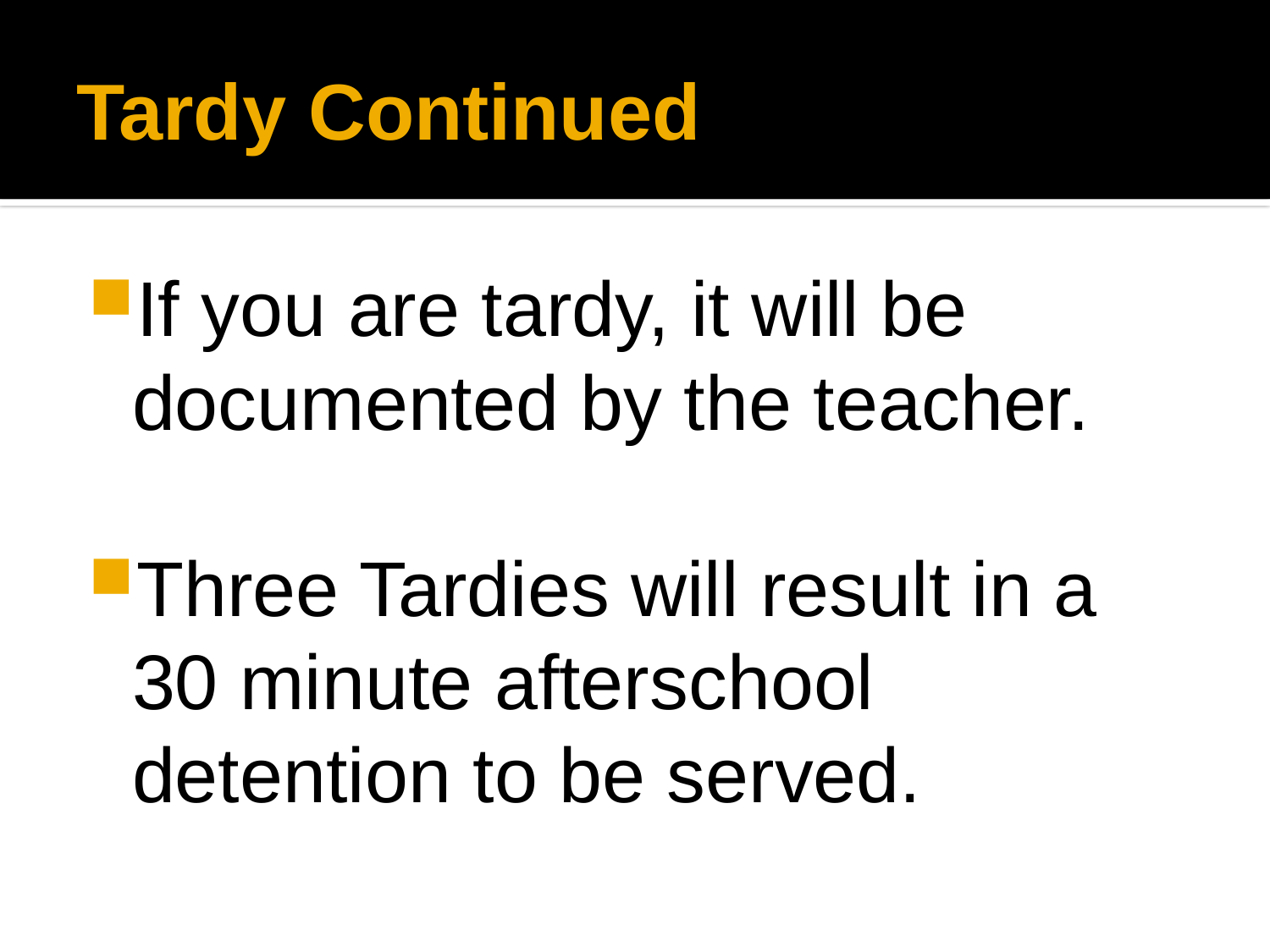

# Tardy Continued
If you are tardy, it will be documented by the teacher.

Three Tardies will result in a 30 minute afterschool detention to be served.